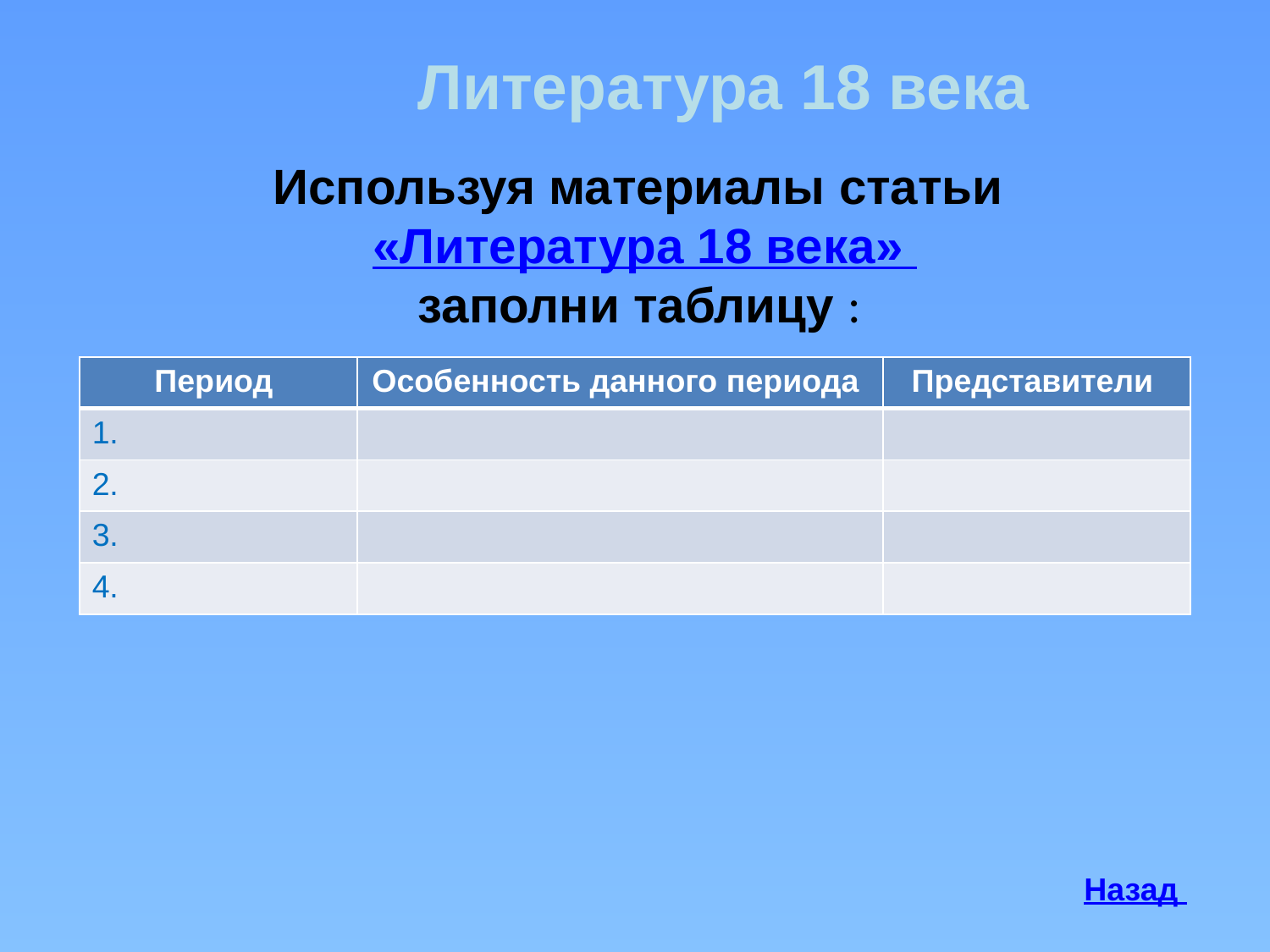

Литература 18 века
Используя материалы статьи
«Литература 18 века»
заполни таблицу :
| Период | Особенность данного периода | Представители |
| --- | --- | --- |
| 1. |  |  |
| 2. |  |  |
| 3. |  |  |
| 4. |  |  |
Назад